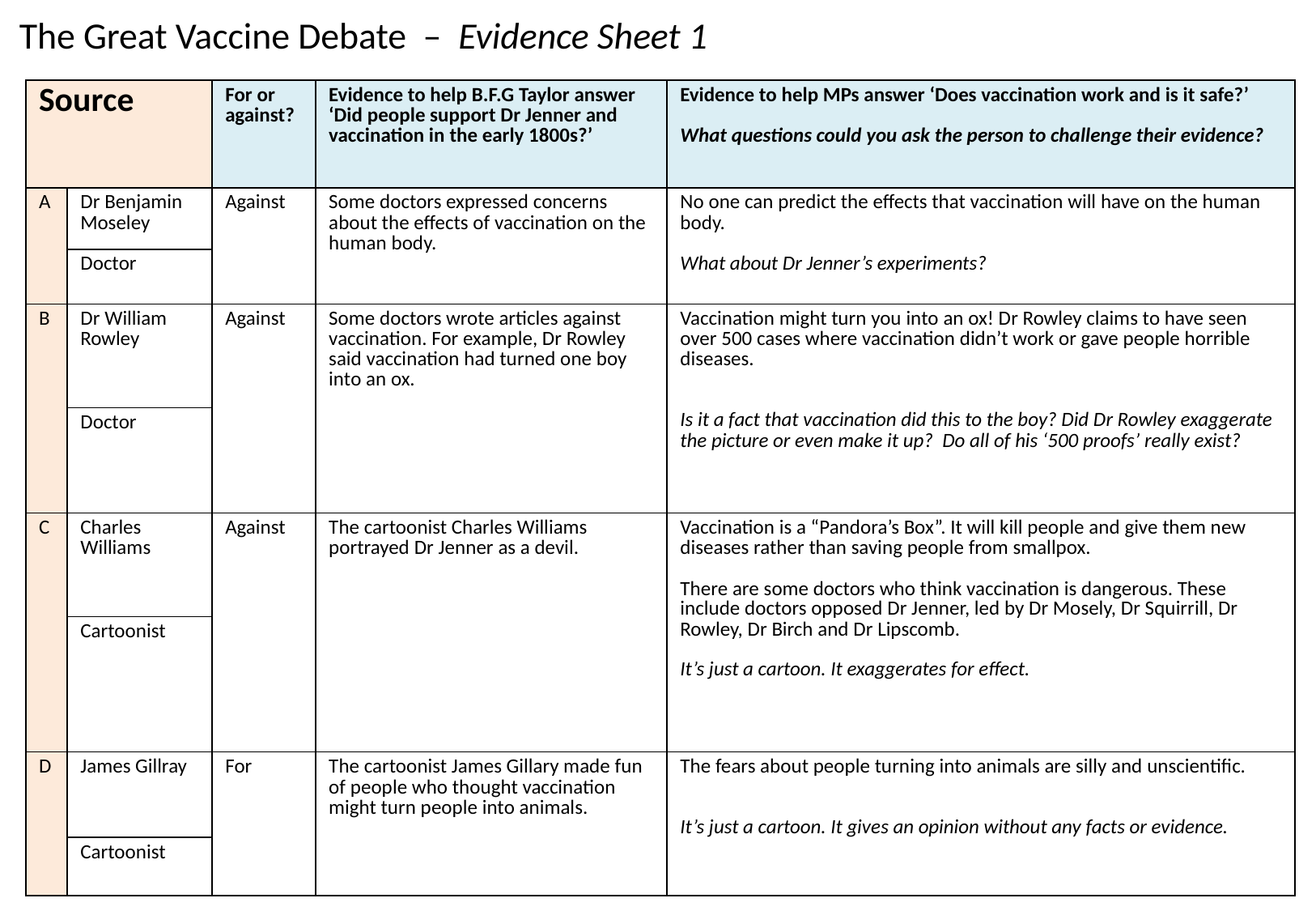

The Great Vaccine Debate  –  Evidence Sheet 1
| Source |  | For or against? | Evidence to help B.F.G Taylor answer ‘Did people support Dr Jenner and vaccination in the early 1800s?’ | Evidence to help MPs answer ‘Does vaccination work and is it safe?’ What questions could you ask the person to challenge their evidence? |
| --- | --- | --- | --- | --- |
| A | Dr Benjamin Moseley | Against | Some doctors expressed concerns about the effects of vaccination on the human body. | No one can predict the effects that vaccination will have on the human body. What about Dr Jenner’s experiments? |
|  | Doctor |  |  |  |
| B | Dr William Rowley | Against | Some doctors wrote articles against vaccination. For example, Dr Rowley said vaccination had turned one boy into an ox. | Vaccination might turn you into an ox! Dr Rowley claims to have seen over 500 cases where vaccination didn’t work or gave people horrible diseases. Is it a fact that vaccination did this to the boy? Did Dr Rowley exaggerate the picture or even make it up? Do all of his ‘500 proofs’ really exist? |
|  | Doctor |  |  |  |
| C | Charles Williams | Against | The cartoonist Charles Williams portrayed Dr Jenner as a devil. | Vaccination is a “Pandora’s Box”. It will kill people and give them new diseases rather than saving people from smallpox. There are some doctors who think vaccination is dangerous. These include doctors opposed Dr Jenner, led by Dr Mosely, Dr Squirrill, Dr Rowley, Dr Birch and Dr Lipscomb. It’s just a cartoon. It exaggerates for effect. |
|  | Cartoonist |  |  |  |
| D | James Gillray | For | The cartoonist James Gillary made fun of people who thought vaccination might turn people into animals. | The fears about people turning into animals are silly and unscientific. It’s just a cartoon. It gives an opinion without any facts or evidence. |
|  | Cartoonist |  |  |  |